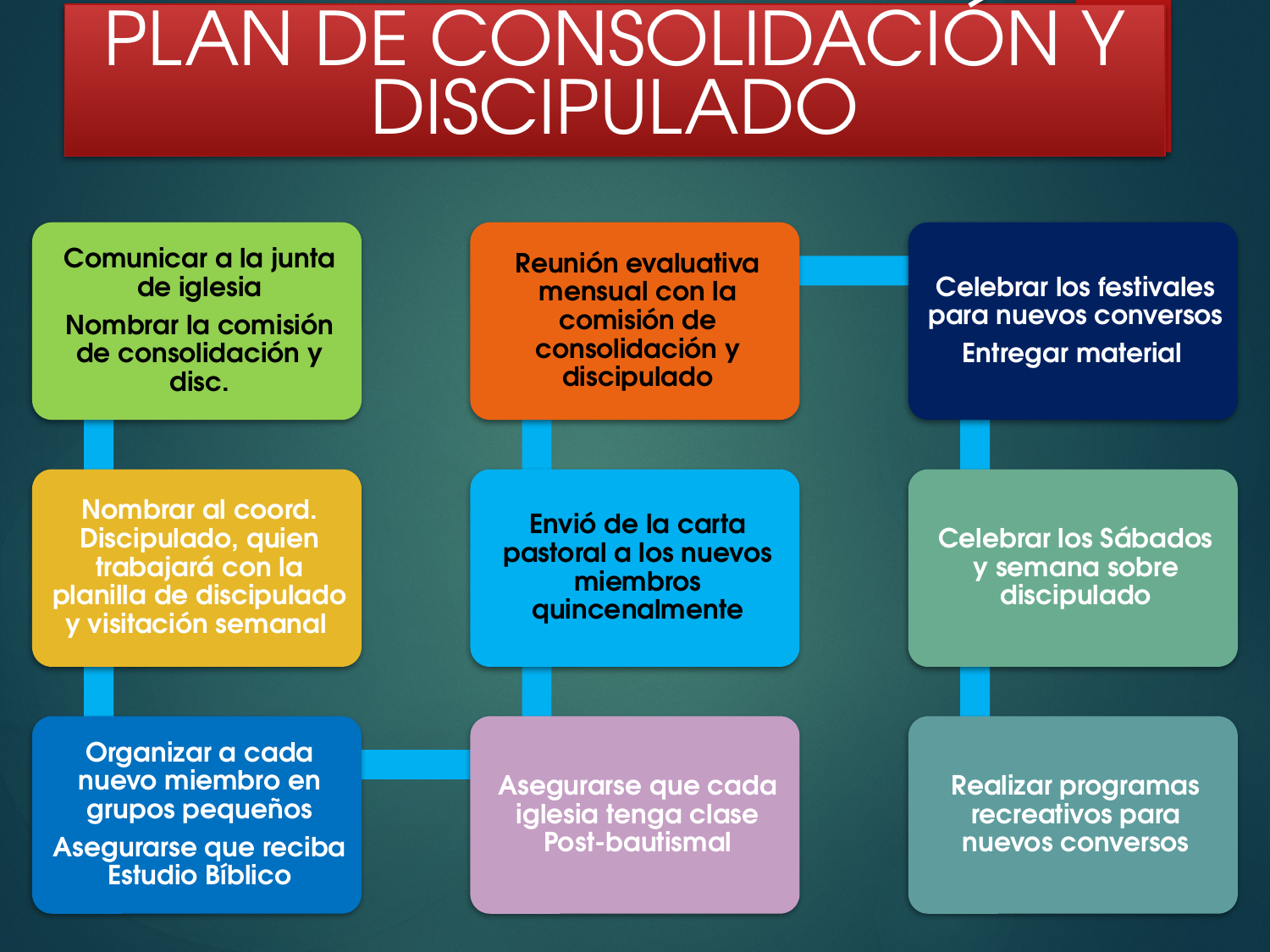

# PLAN DE CONSOLIDACIÓN Y DISCIPULADO
Comunicar a la junta de iglesia
Nombrar la comisión de consolidación y disc.
Nombrar al coord. Discipulado, quien trabajará con la planilla de discipulado y visitación semanal
Organizar a cada nuevo miembro en grupos pequeños
Asegurarse que reciba Estudio Bíblico
Asegurarse que cada iglesia tenga clase Post-bautismal
Envió de la carta pastoral a los nuevos miembros quincenalmente
Reunión evaluativa mensual con la comisión de consolidación y discipulado
Celebrar los festivales para nuevos conversos
Entregar material
Celebrar los Sábados y semana sobre discipulado
Realizar programas recreativos para nuevos conversos